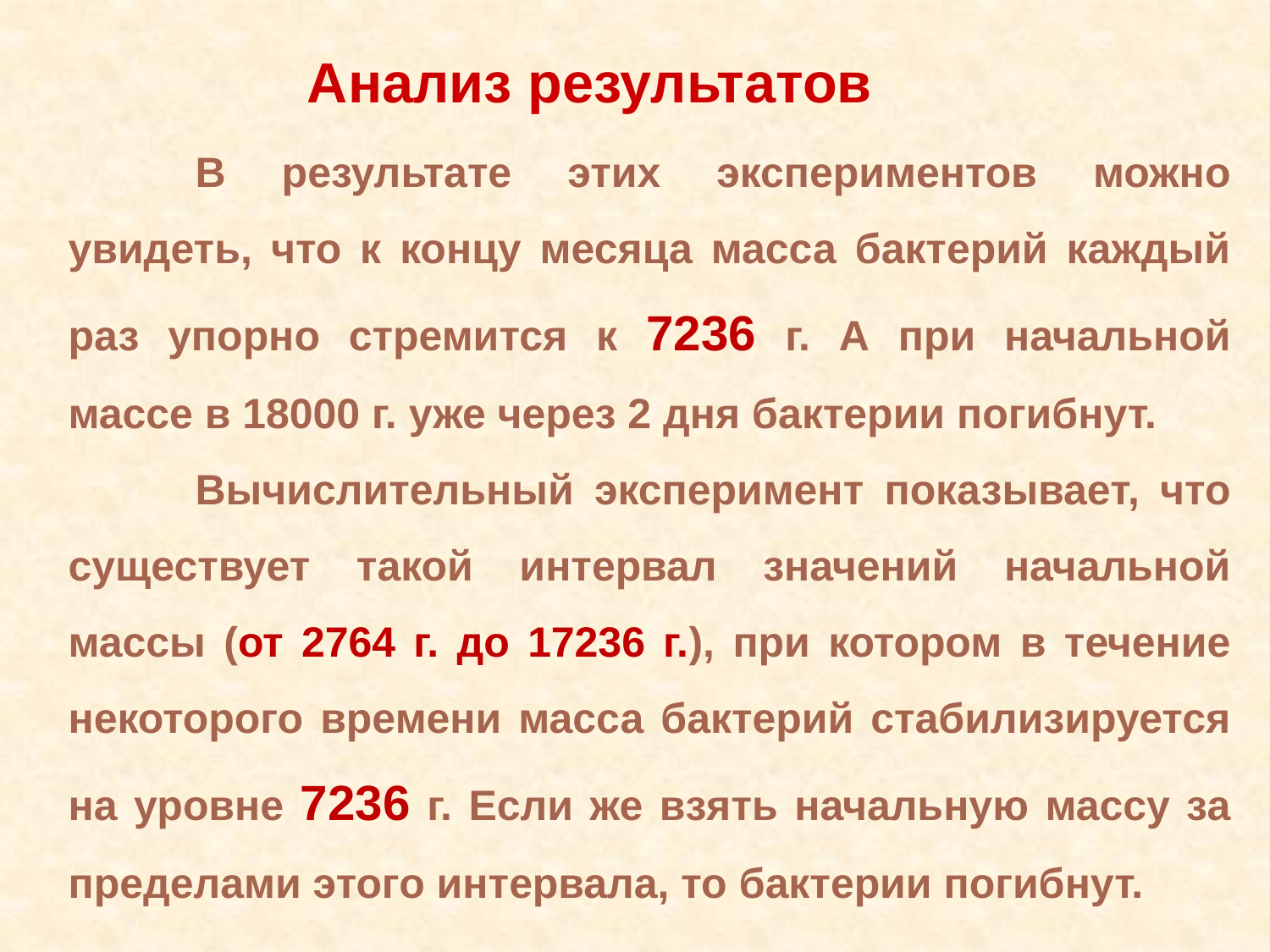

Анализ результатов
	В результате этих экспериментов можно увидеть, что к концу месяца масса бактерий каждый раз упорно стремится к 7236 г. А при начальной массе в 18000 г. уже через 2 дня бактерии погибнут.
	Вычислительный эксперимент показывает, что существует такой интервал значений начальной массы (от 2764 г. до 17236 г.), при котором в течение некоторого времени масса бактерий стабилизируется на уровне 7236 г. Если же взять начальную массу за пределами этого интервала, то бактерии погибнут.